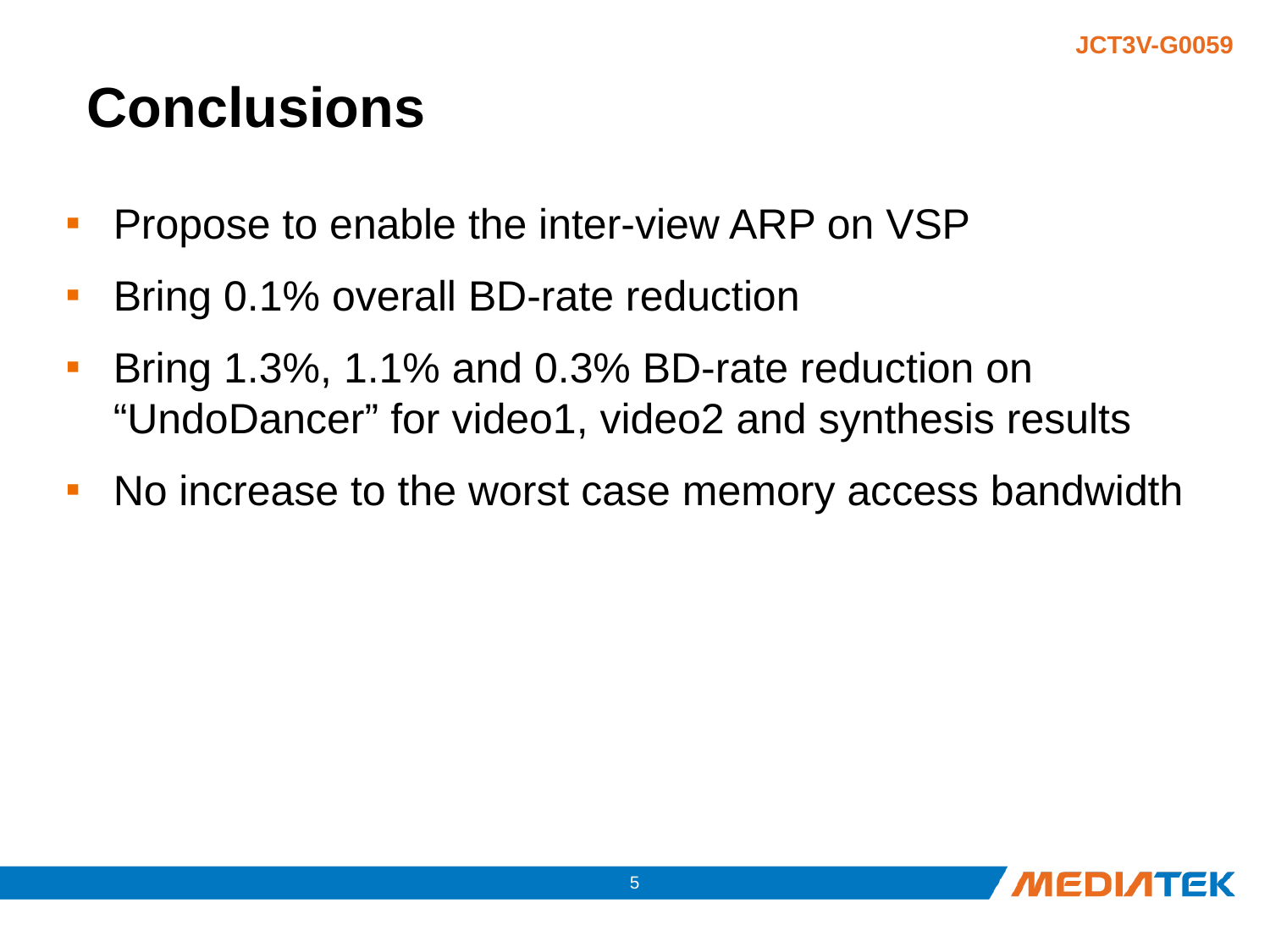

# Conclusions
Propose to enable the inter-view ARP on VSP
Bring 0.1% overall BD-rate reduction
Bring 1.3%, 1.1% and 0.3% BD-rate reduction on “UndoDancer” for video1, video2 and synthesis results
No increase to the worst case memory access bandwidth

5